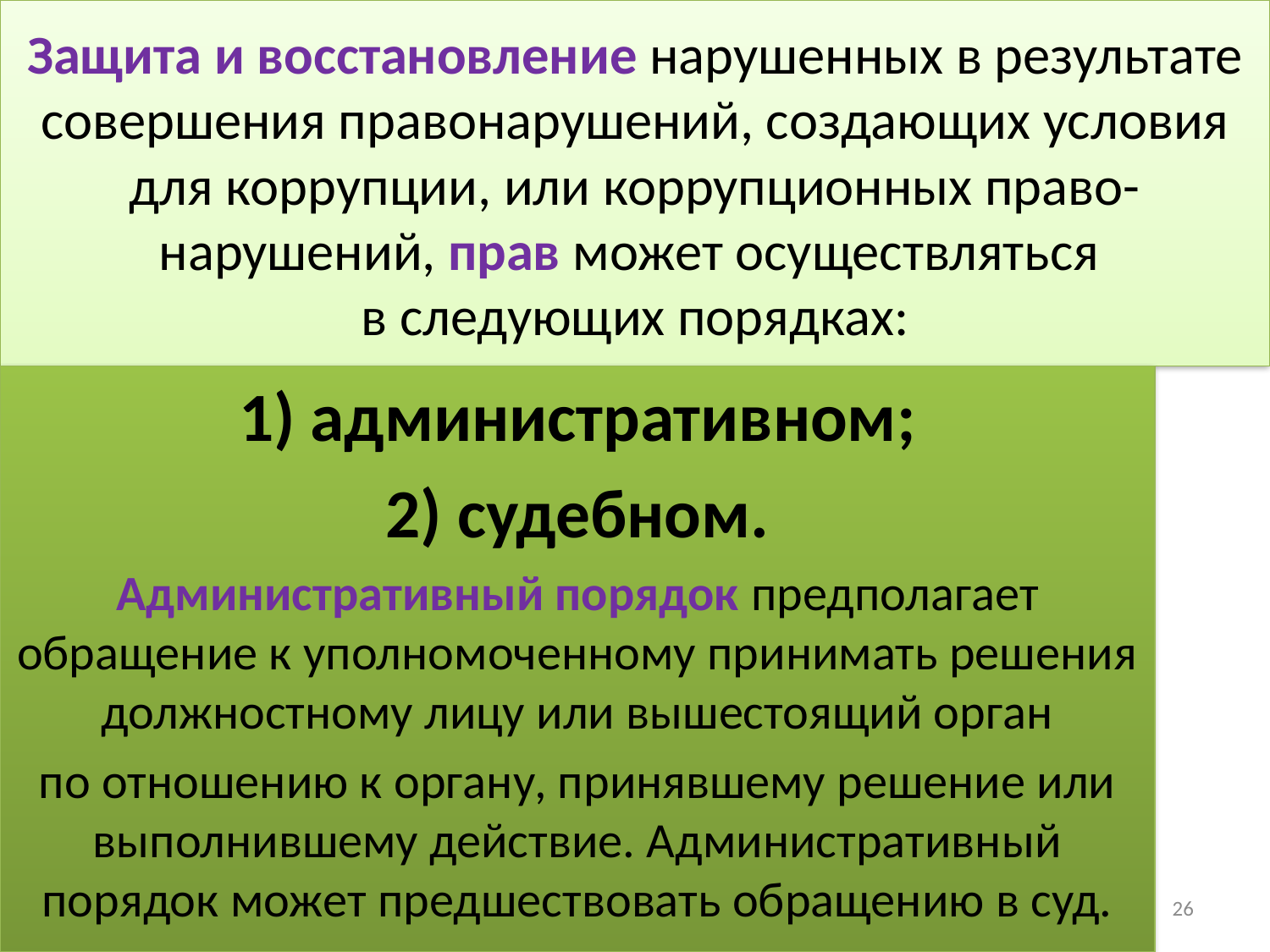

# Защита и восстановление нарушенных в результате совершения правонарушений, создающих условия для коррупции, или коррупционных право- нарушений, прав может осуществляться в следующих порядках:
1) административном;
2) судебном.
Административный порядок предполагает обращение к уполномоченному принимать решения должностному лицу или вышестоящий орган
по отношению к органу, принявшему решение или выполнившему действие. Административный порядок может предшествовать обращению в суд.
26